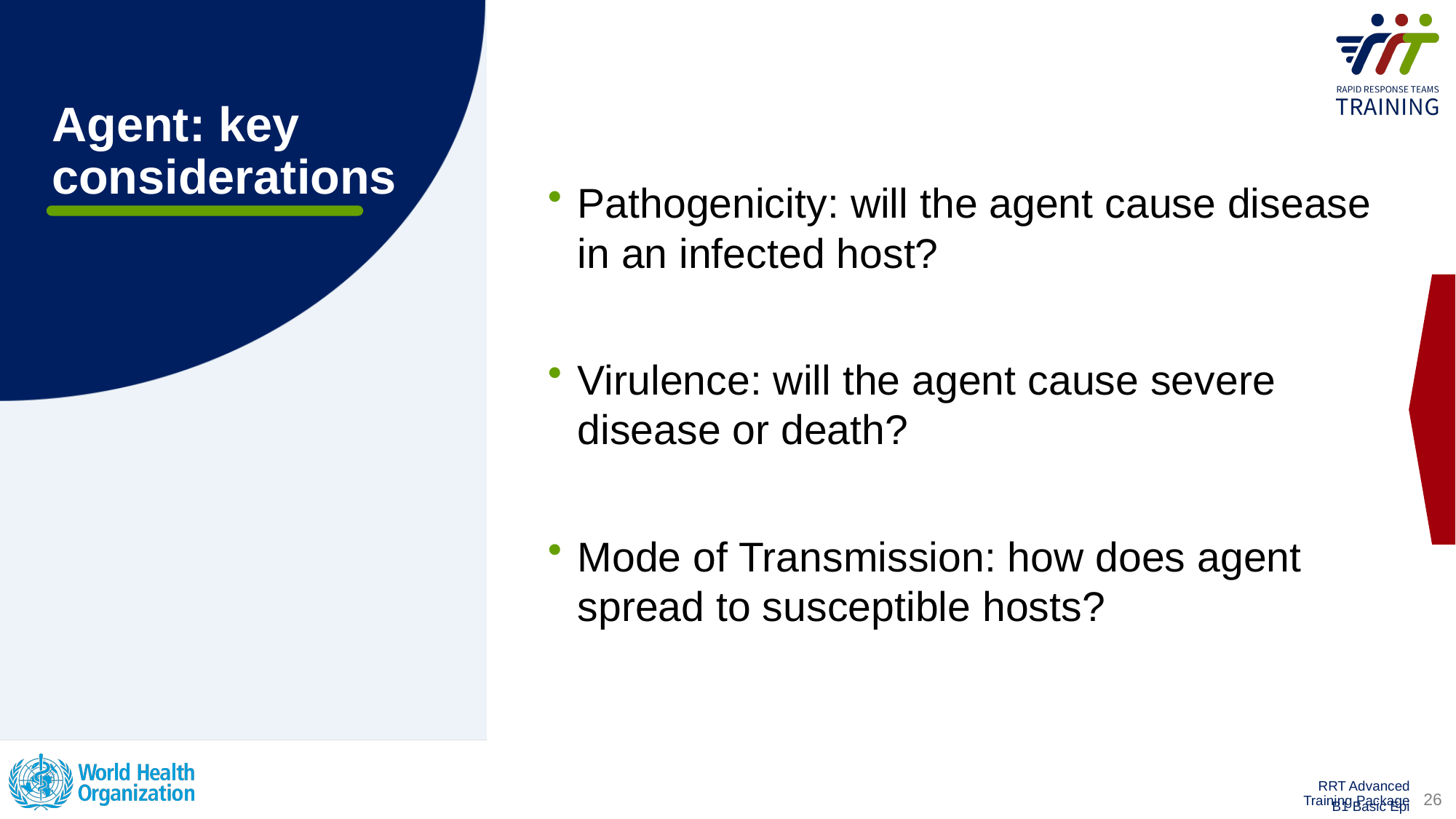

# Agent: key considerations
Pathogenicity: will the agent cause disease in an infected host?

Virulence: will the agent cause severe disease or death?

Mode of Transmission: how does agent spread to susceptible hosts?